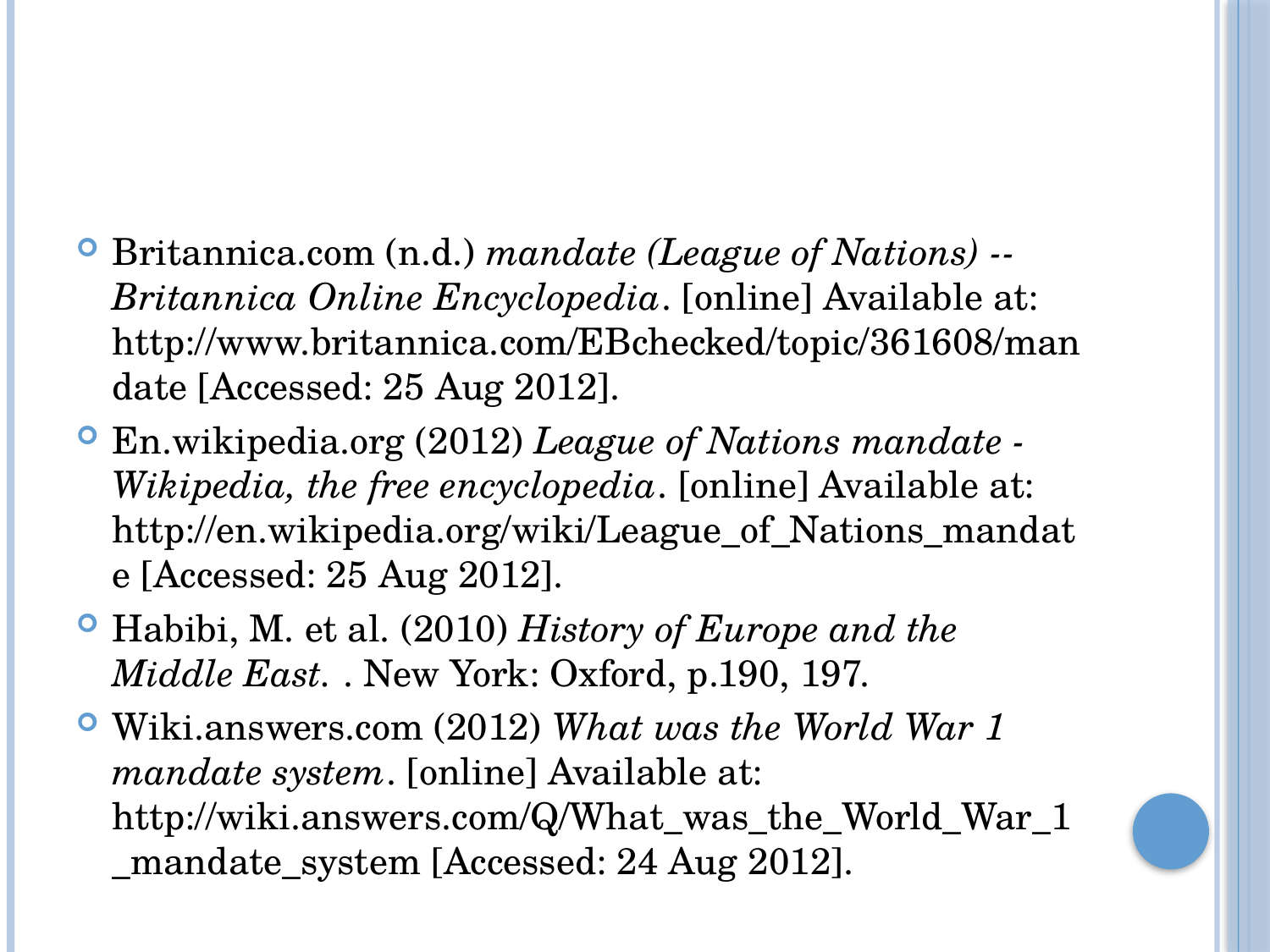

#
Britannica.com (n.d.) mandate (League of Nations) -- Britannica Online Encyclopedia. [online] Available at: http://www.britannica.com/EBchecked/topic/361608/mandate [Accessed: 25 Aug 2012].
En.wikipedia.org (2012) League of Nations mandate - Wikipedia, the free encyclopedia. [online] Available at: http://en.wikipedia.org/wiki/League_of_Nations_mandate [Accessed: 25 Aug 2012].
Habibi, M. et al. (2010) History of Europe and the Middle East. . New York: Oxford, p.190, 197.
Wiki.answers.com (2012) What was the World War 1 mandate system. [online] Available at: http://wiki.answers.com/Q/What_was_the_World_War_1_mandate_system [Accessed: 24 Aug 2012].